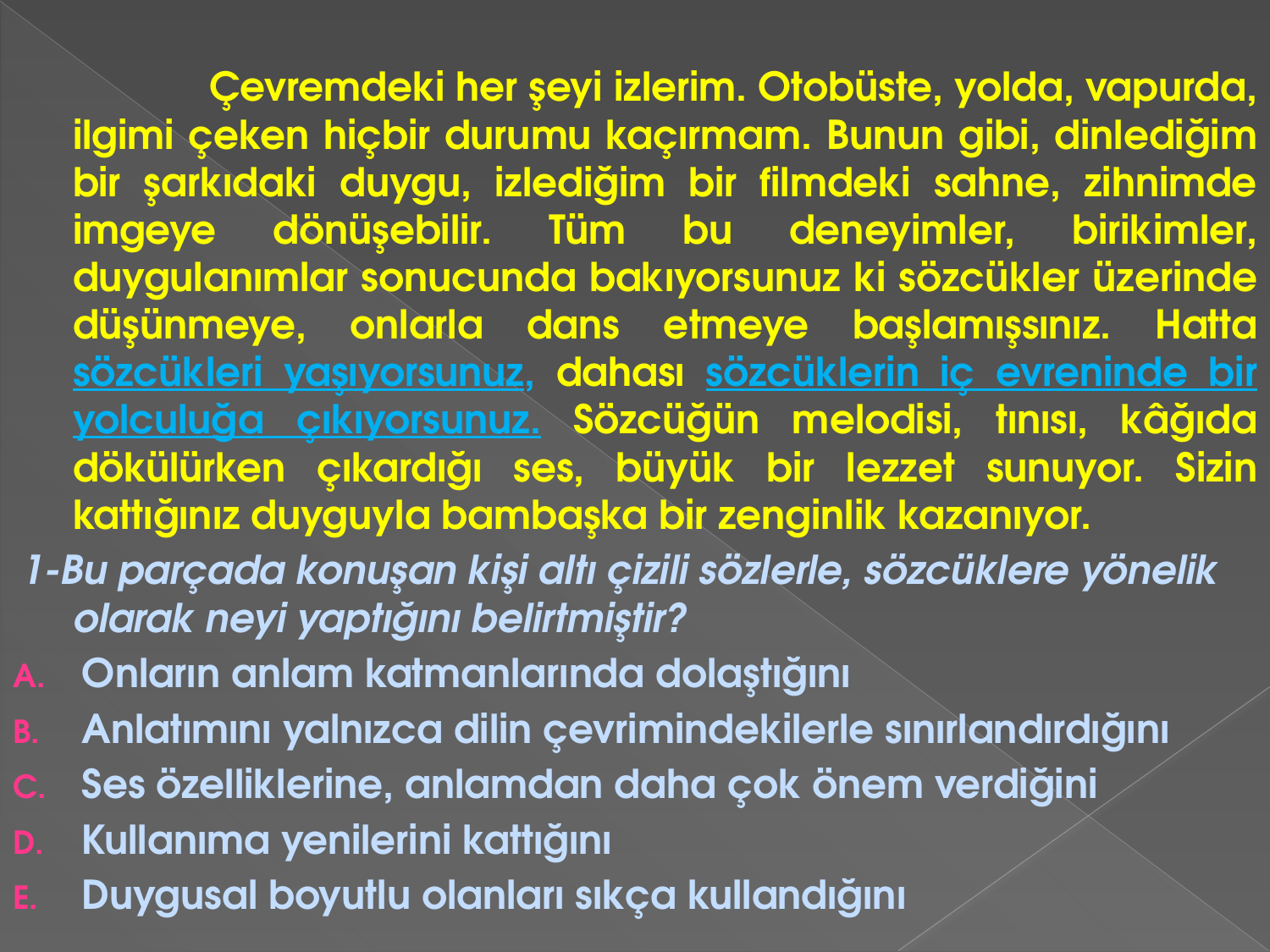

Çevremdeki her şeyi izlerim. Otobüste, yolda, vapurda, ilgimi çeken hiçbir durumu kaçırmam. Bunun gibi, dinlediğim bir şarkıdaki duygu, izlediğim bir filmdeki sahne, zihnimde imgeye dönüşebilir. Tüm bu deneyimler, birikimler, duygulanımlar sonucunda bakıyorsunuz ki sözcükler üzerinde düşünmeye, onlarla dans etmeye başlamışsınız. Hatta sözcükleri yaşıyorsunuz, dahası sözcüklerin iç evreninde bir yolculuğa çıkıyorsunuz. Sözcüğün melodisi, tınısı, kâğıda dökülürken çıkardığı ses, büyük bir lezzet sunuyor. Sizin kattığınız duyguyla bambaşka bir zenginlik kazanıyor.
1-Bu parçada konuşan kişi altı çizili sözlerle, sözcüklere yönelik olarak neyi yaptığını belirtmiştir?
Onların anlam katmanlarında dolaştığını
Anlatımını yalnızca dilin çevrimindekilerle sınırlandırdığını
Ses özelliklerine, anlamdan daha çok önem verdiğini
Kullanıma yenilerini kattığını
Duygusal boyutlu olanları sıkça kullandığını